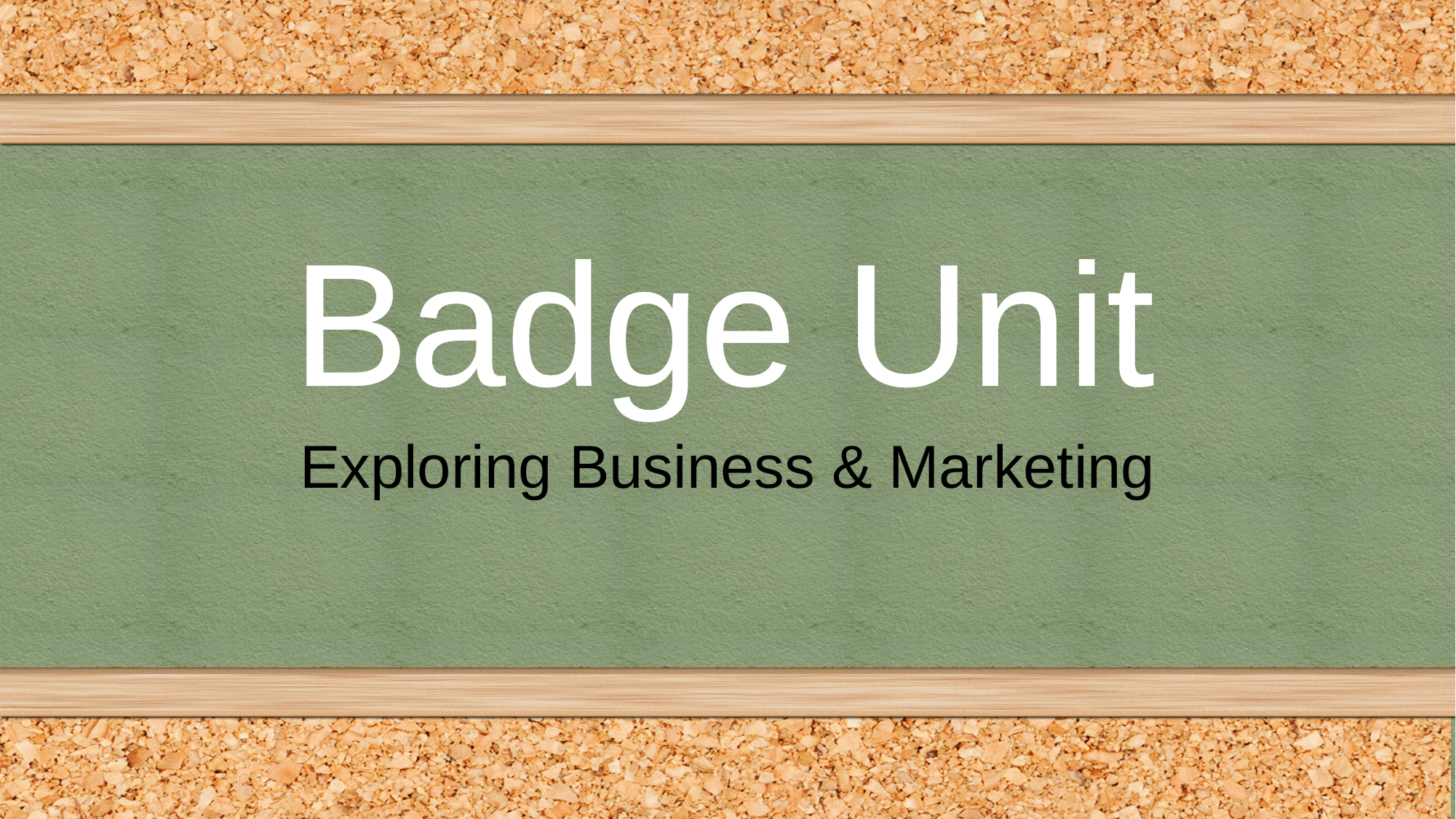

# Badge Unit
Exploring Business & Marketing